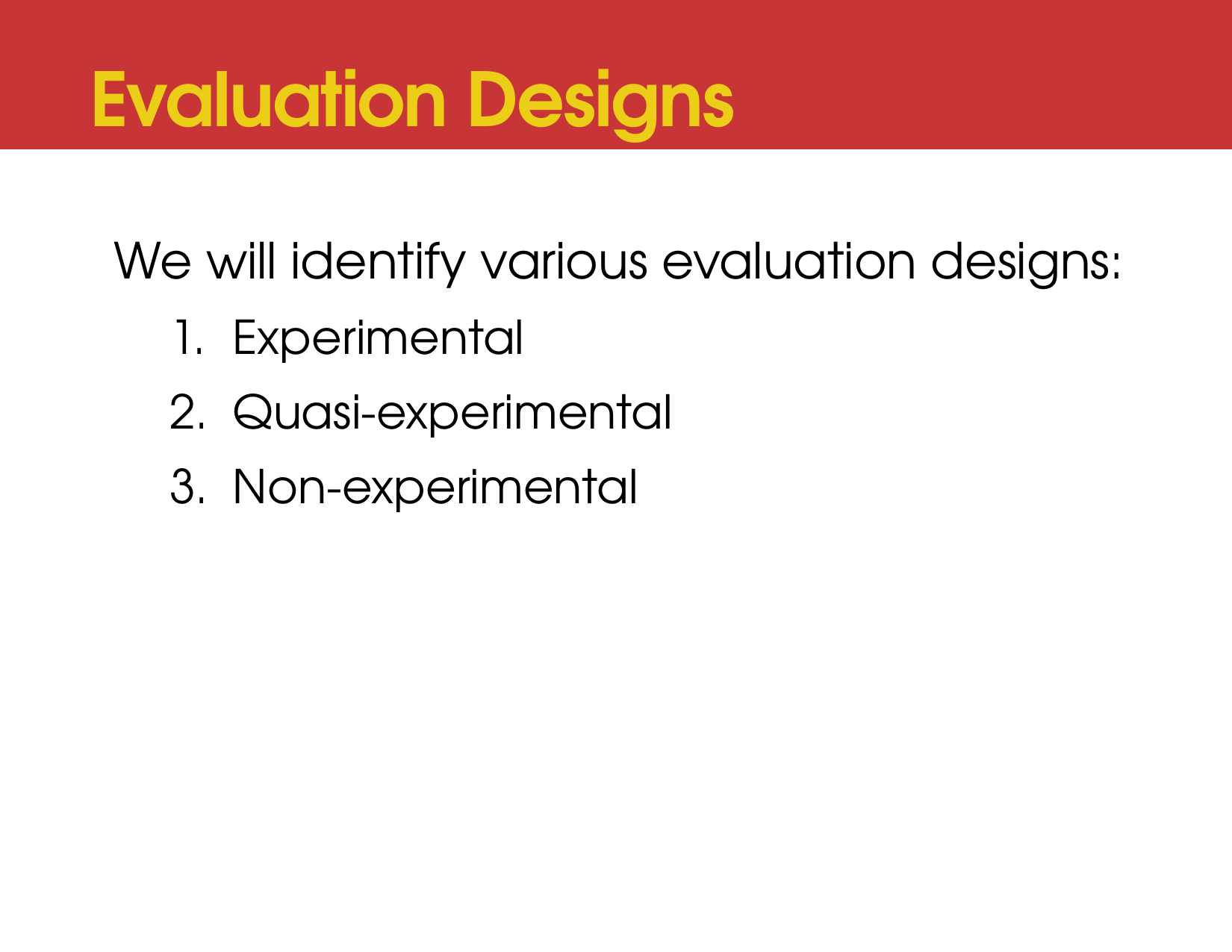

#
Evaluation Designs
We will identify various evaluation designs:
Experimental
Quasi-experimental
Non-experimental